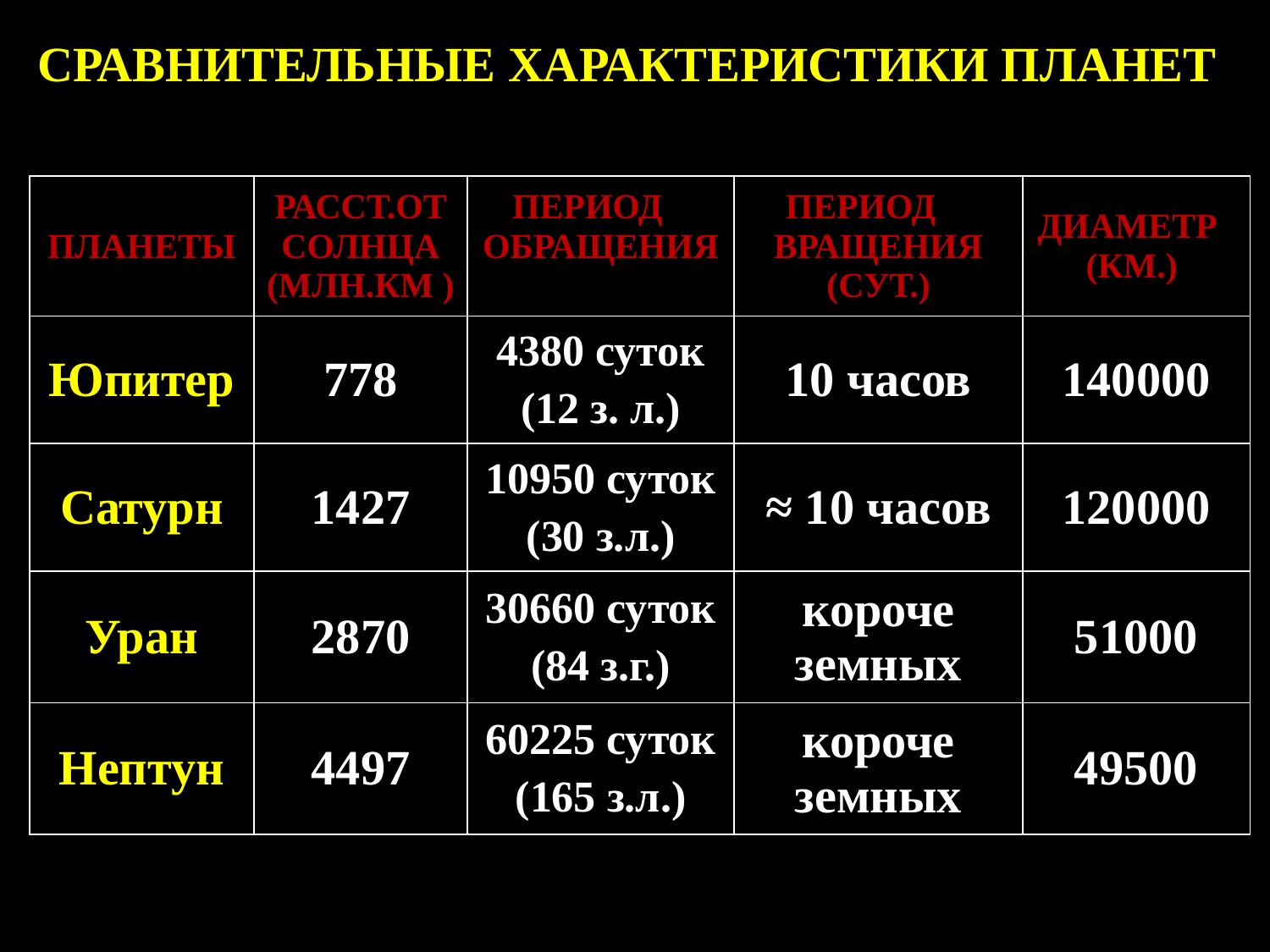

СРАВНИТЕЛЬНЫЕ ХАРАКТЕРИСТИКИ ПЛАНЕТ
| ПЛАНЕТЫ | РАССТ.ОТ СОЛНЦА (МЛН.КМ ) | ПЕРИОД ОБРАЩЕНИЯ | ПЕРИОД ВРАЩЕНИЯ (СУТ.) | ДИАМЕТР (КМ.) |
| --- | --- | --- | --- | --- |
| Юпитер | 778 | 4380 суток (12 з. л.) | 10 часов | 140000 |
| Сатурн | 1427 | 10950 суток (30 з.л.) | ≈ 10 часов | 120000 |
| Уран | 2870 | 30660 суток (84 з.г.) | короче земных | 51000 |
| Нептун | 4497 | 60225 суток (165 з.л.) | короче земных | 49500 |
|  |  |  |  |  |